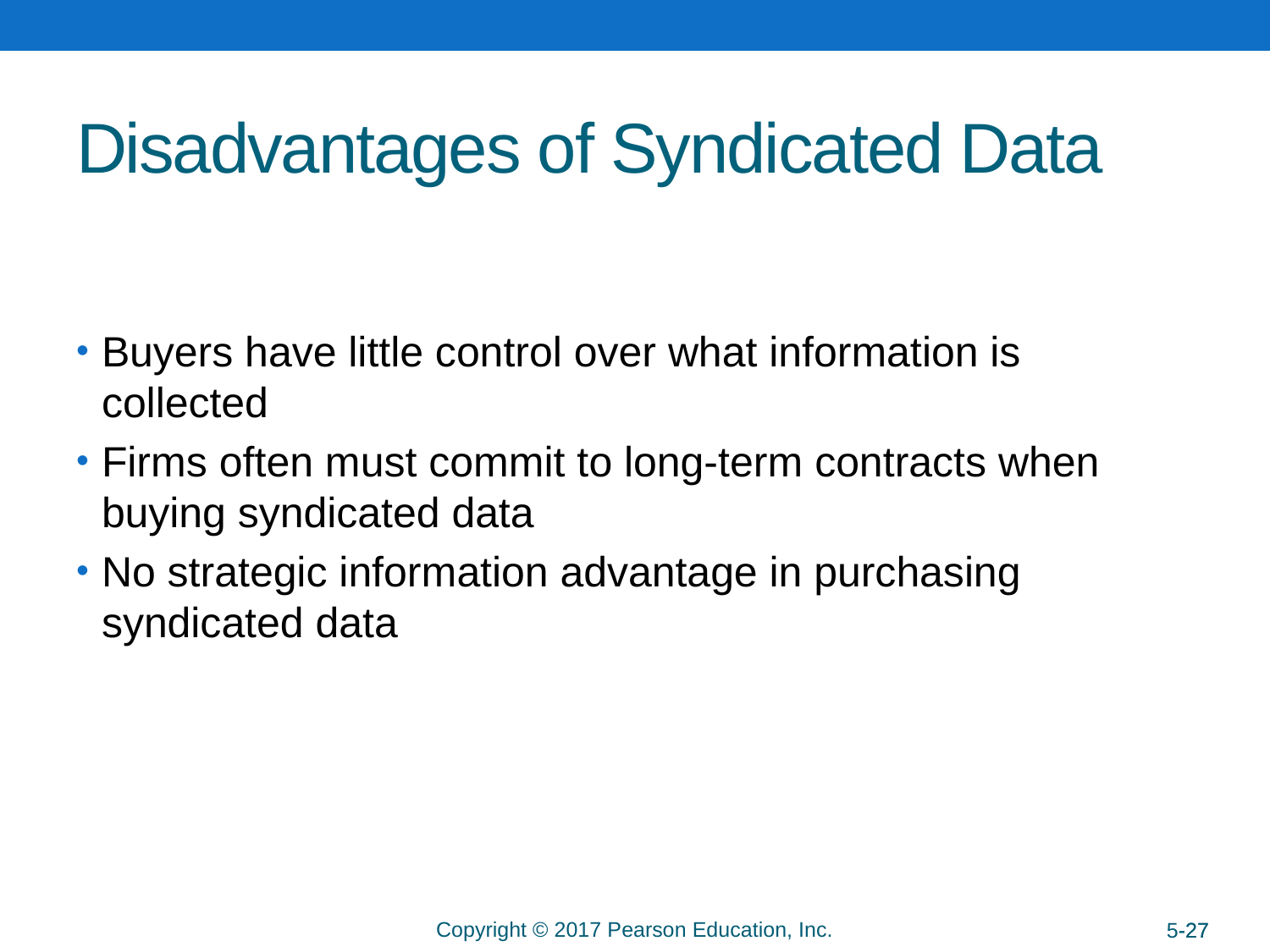

# Disadvantages of Syndicated Data
Buyers have little control over what information is collected
Firms often must commit to long-term contracts when buying syndicated data
No strategic information advantage in purchasing syndicated data